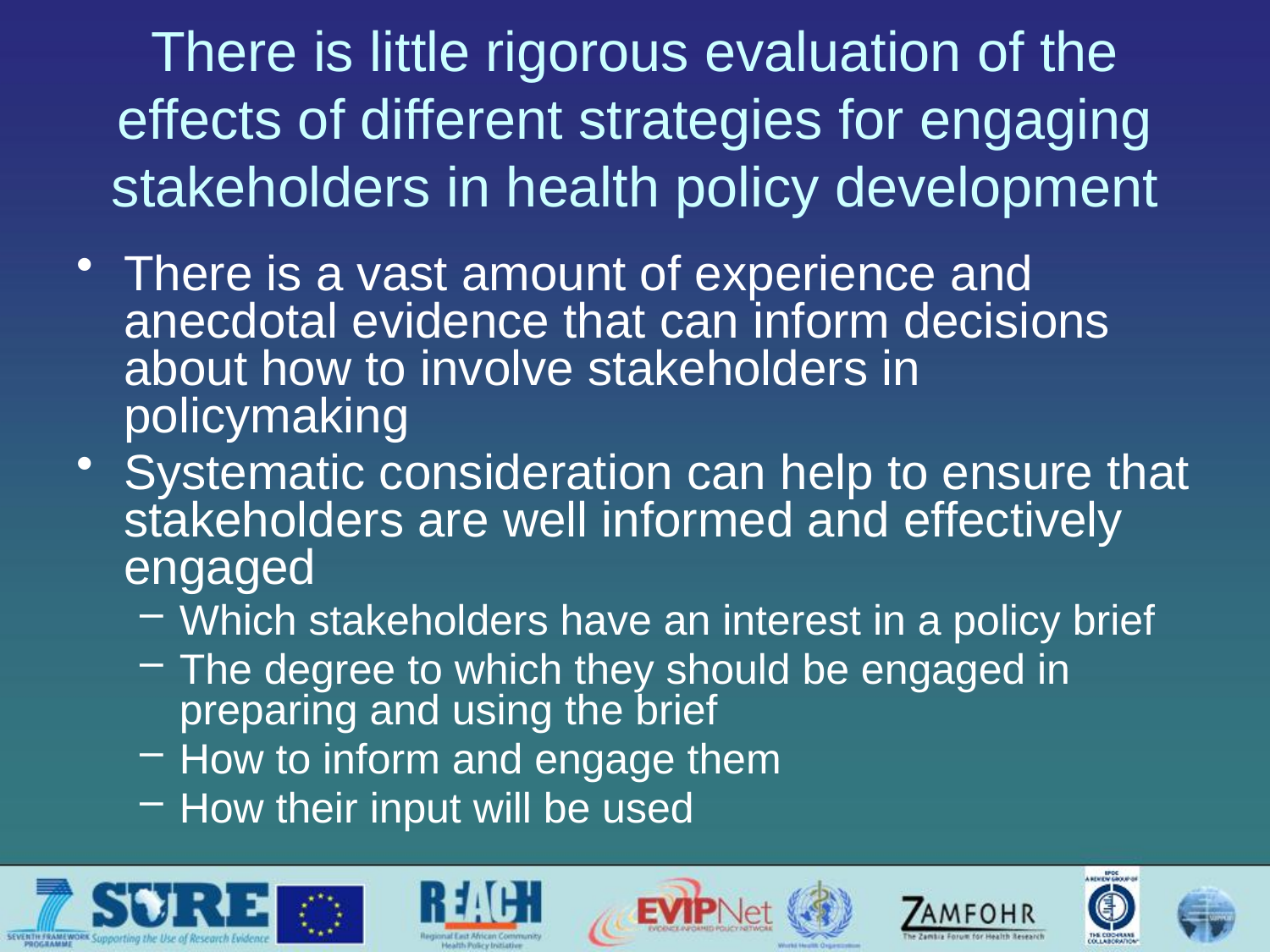

# There is little rigorous evaluation of the effects of different strategies for engaging stakeholders in health policy development
There is a vast amount of experience and anecdotal evidence that can inform decisions about how to involve stakeholders in policymaking
Systematic consideration can help to ensure that stakeholders are well informed and effectively engaged
Which stakeholders have an interest in a policy brief
The degree to which they should be engaged in preparing and using the brief
How to inform and engage them
How their input will be used